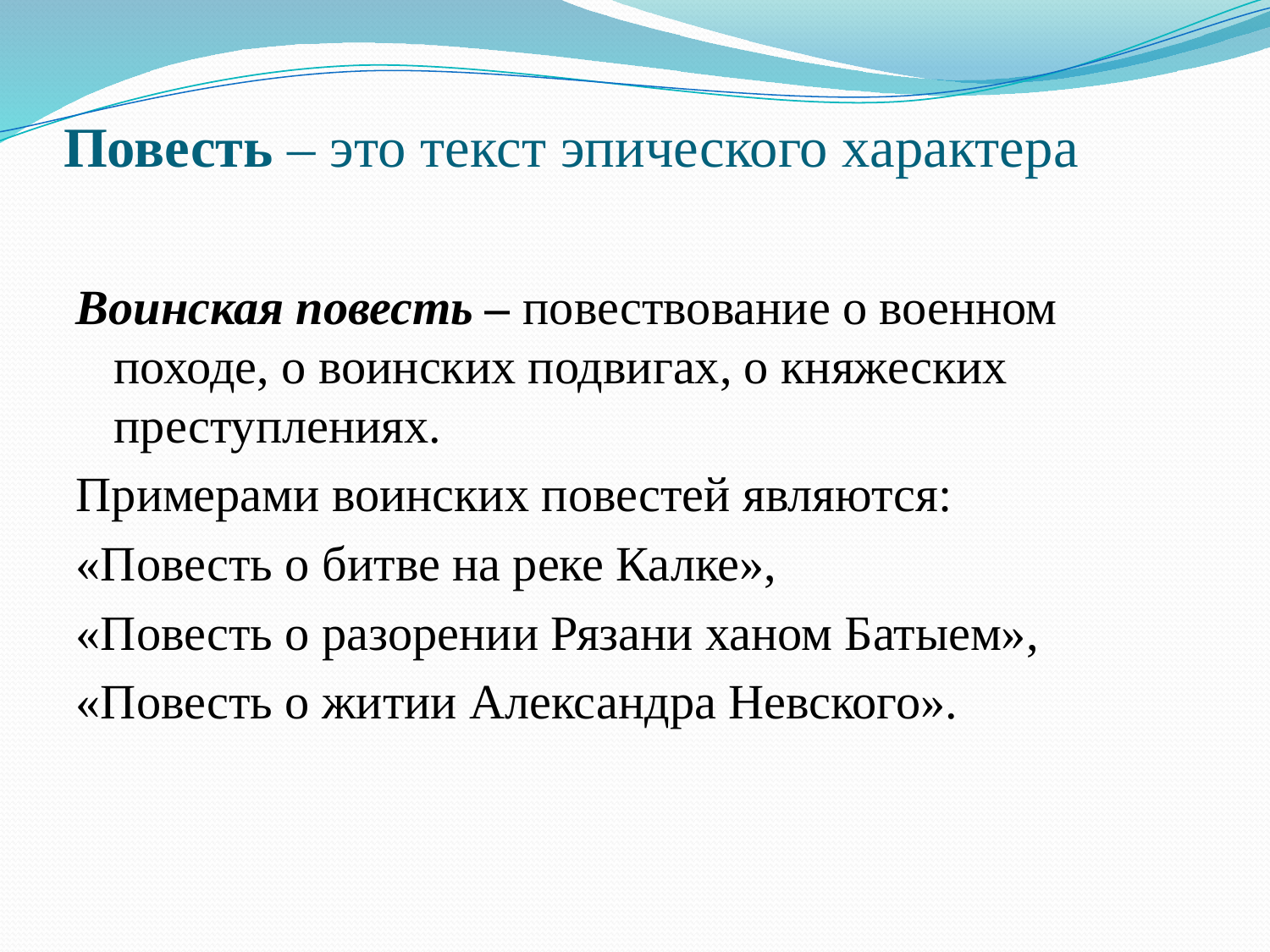

# Повесть – это текст эпического характера
Воинская повесть – повествование о военном походе, о воинских подвигах, о княжеских преступлениях.
Примерами воинских повестей являются:
«Повесть о битве на реке Калке»,
«Повесть о разорении Рязани ханом Батыем»,
«Повесть о житии Александра Невского».